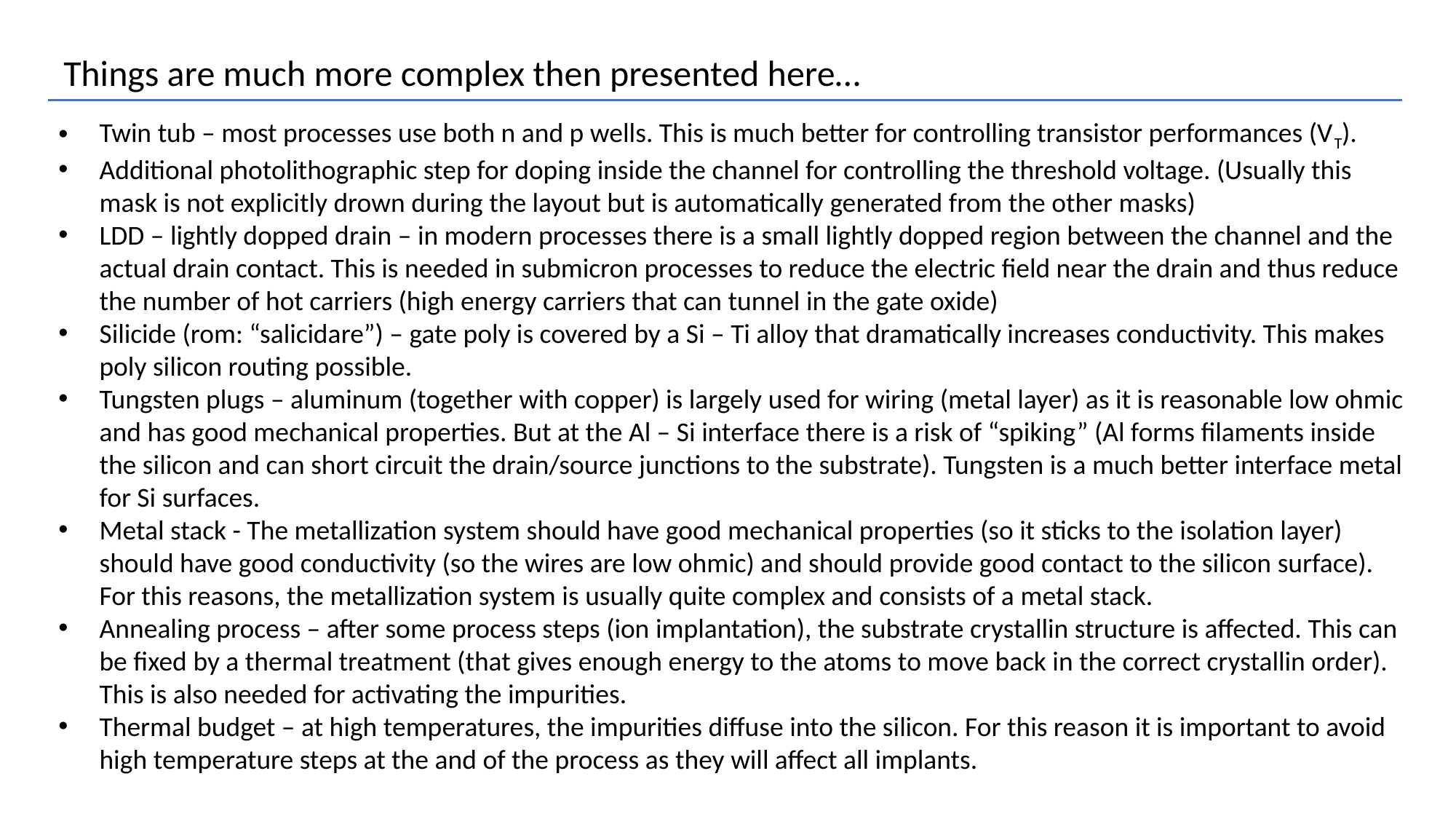

Things are much more complex then presented here…
Twin tub – most processes use both n and p wells. This is much better for controlling transistor performances (VT).
Additional photolithographic step for doping inside the channel for controlling the threshold voltage. (Usually this mask is not explicitly drown during the layout but is automatically generated from the other masks)
LDD – lightly dopped drain – in modern processes there is a small lightly dopped region between the channel and the actual drain contact. This is needed in submicron processes to reduce the electric field near the drain and thus reduce the number of hot carriers (high energy carriers that can tunnel in the gate oxide)
Silicide (rom: “salicidare”) – gate poly is covered by a Si – Ti alloy that dramatically increases conductivity. This makes poly silicon routing possible.
Tungsten plugs – aluminum (together with copper) is largely used for wiring (metal layer) as it is reasonable low ohmic and has good mechanical properties. But at the Al – Si interface there is a risk of “spiking” (Al forms filaments inside the silicon and can short circuit the drain/source junctions to the substrate). Tungsten is a much better interface metal for Si surfaces.
Metal stack - The metallization system should have good mechanical properties (so it sticks to the isolation layer) should have good conductivity (so the wires are low ohmic) and should provide good contact to the silicon surface). For this reasons, the metallization system is usually quite complex and consists of a metal stack.
Annealing process – after some process steps (ion implantation), the substrate crystallin structure is affected. This can be fixed by a thermal treatment (that gives enough energy to the atoms to move back in the correct crystallin order). This is also needed for activating the impurities.
Thermal budget – at high temperatures, the impurities diffuse into the silicon. For this reason it is important to avoid high temperature steps at the and of the process as they will affect all implants.